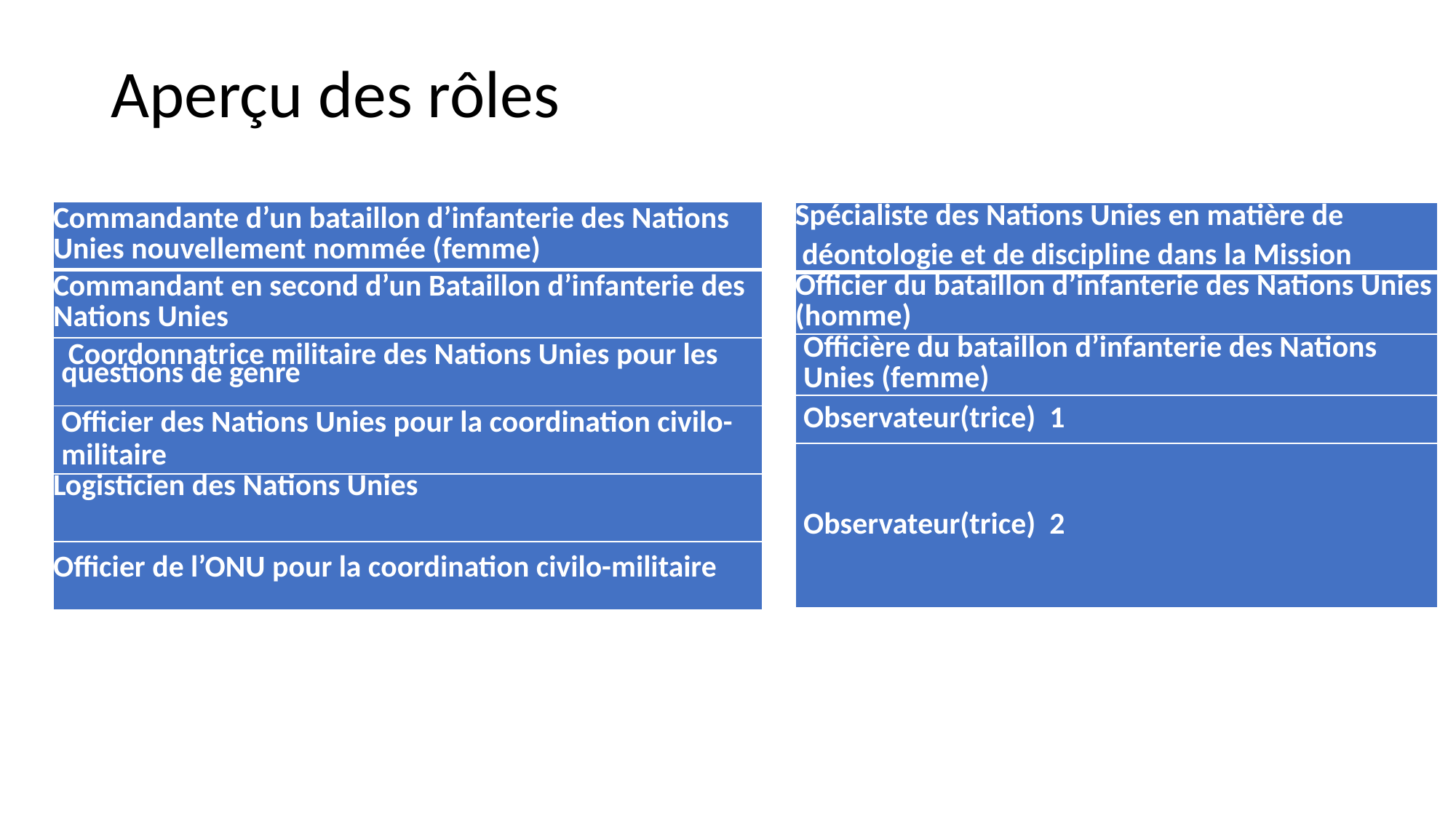

# Aperçu des rôles
| Commandante d’un bataillon d’infanterie des Nations Unies nouvellement nommée (femme) |
| --- |
| Commandant en second d’un Bataillon d’infanterie des Nations Unies |
| Coordonnatrice militaire des Nations Unies pour les questions de genre |
| Officier des Nations Unies pour la coordination civilo-militaire |
| Logisticien des Nations Unies |
| Officier de l’ONU pour la coordination civilo-militaire |
| Spécialiste des Nations Unies en matière de déontologie et de discipline dans la Mission |
| --- |
| Officier du bataillon d’infanterie des Nations Unies (homme) |
| Officière du bataillon d’infanterie des Nations Unies (femme) |
| Observateur(trice) 1 |
| Observateur(trice) 2 |